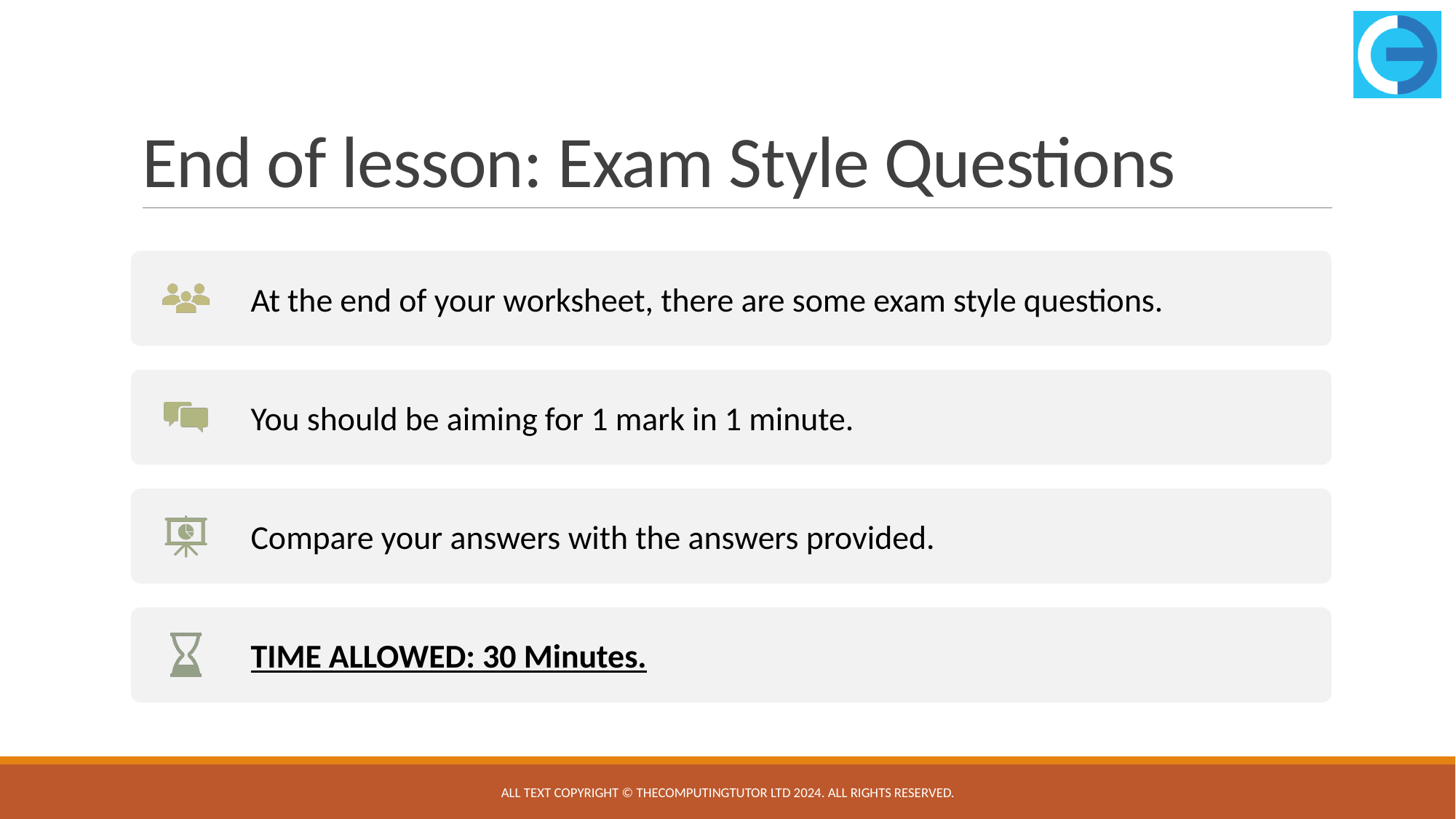

# End of lesson: Exam Style Questions
At the end of your worksheet, there are some exam style questions.
You should be aiming for 1 mark in 1 minute.
Compare your answers with the answers provided.
TIME ALLOWED: 30 Minutes.
All text copyright © TheComputingTutor Ltd 2024. All rights Reserved.